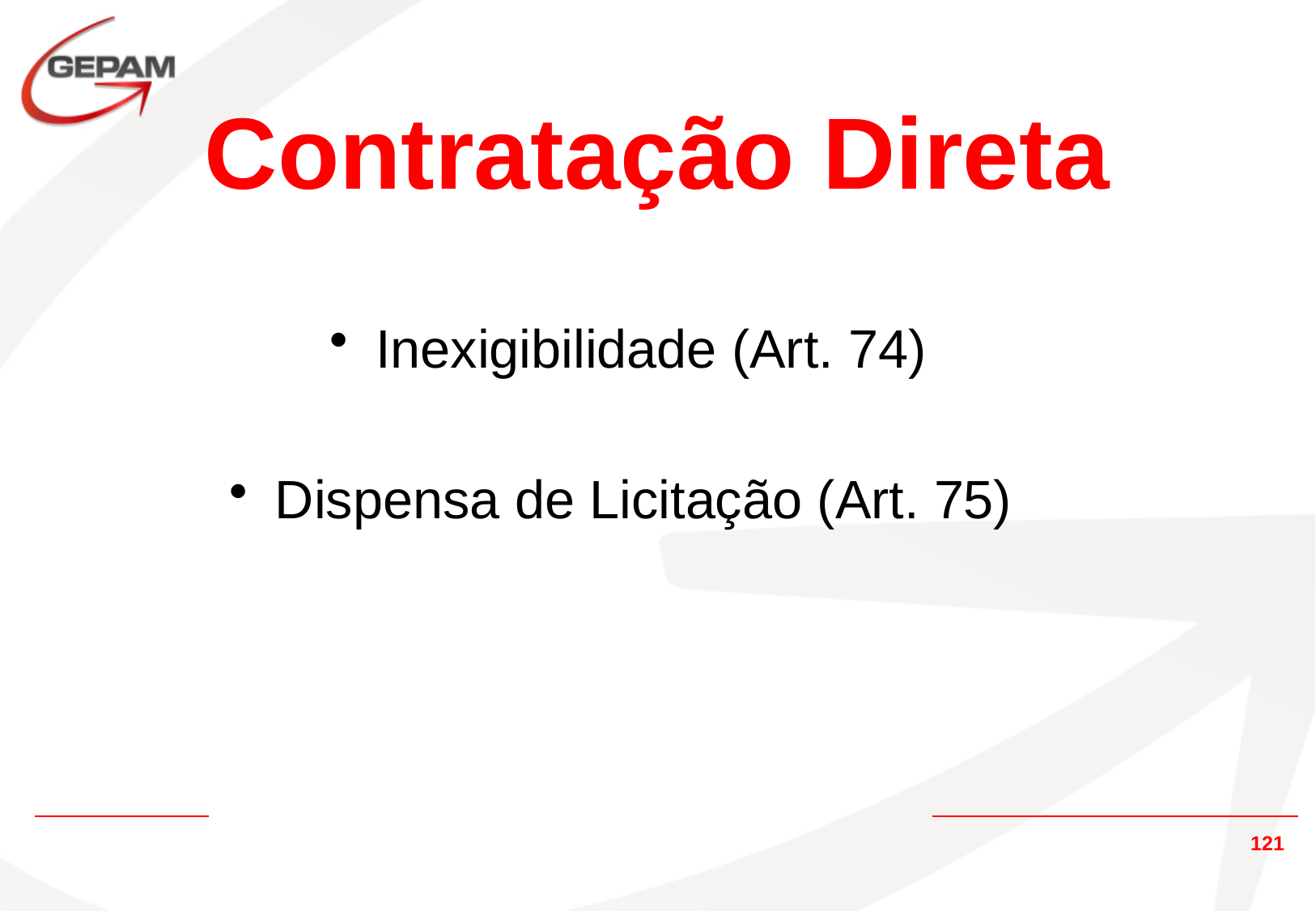

# Contratação Direta
Inexigibilidade (Art. 74)

Dispensa de Licitação (Art. 75)